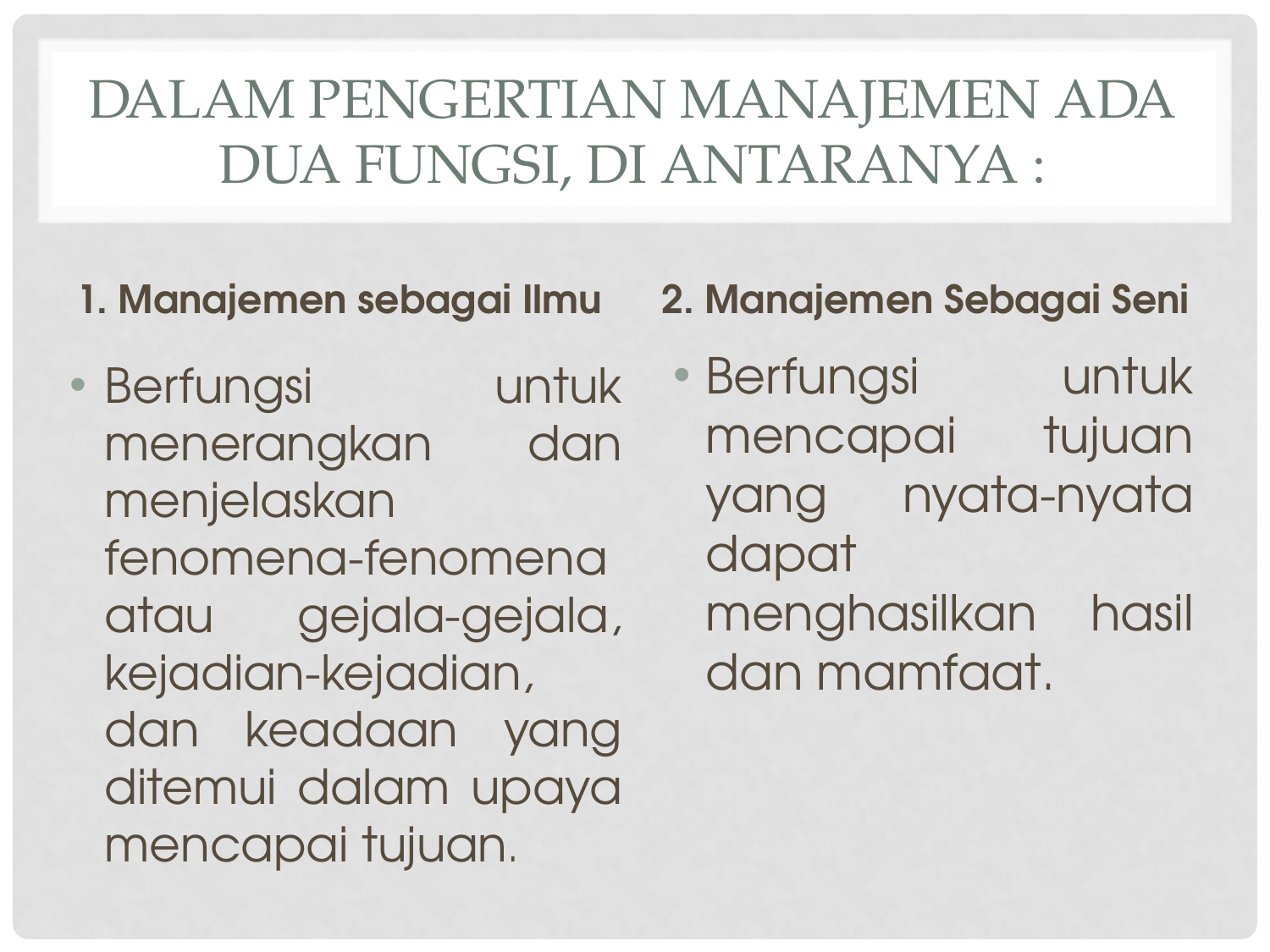

# Dalam pengertian manajemen ada dua fungsi, di antaranya :
1. Manajemen sebagai Ilmu
2. Manajemen Sebagai Seni
Berfungsi untuk mencapai tujuan yang nyata-nyata dapat menghasilkan hasil dan mamfaat.

Berfungsi untuk menerangkan dan menjelaskan fenomena-fenomena atau gejala-gejala, kejadian-kejadian, dan keadaan yang ditemui dalam upaya mencapai tujuan.